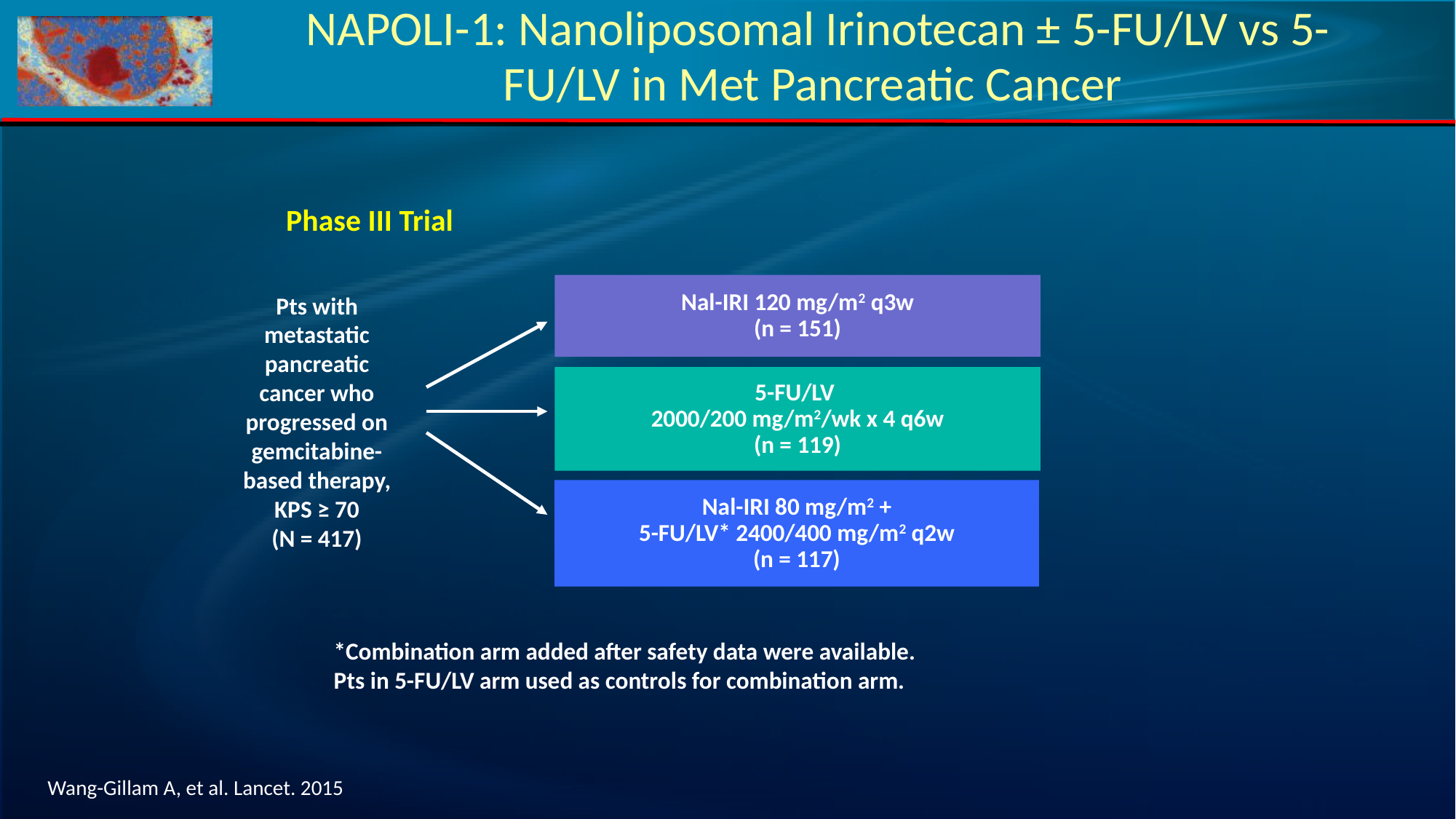

# NAPOLI-1: Nanoliposomal Irinotecan ± 5-FU/LV vs 5-FU/LV in Met Pancreatic Cancer
Phase III Trial
Nal-IRI 120 mg/m2 q3w
(n = 151)
Pts with metastatic pancreatic cancer who progressed on gemcitabine-based therapy, KPS ≥ 70
(N = 417)
5-FU/LV
2000/200 mg/m2/wk x 4 q6w
(n = 119)
Nal-IRI 80 mg/m2 +
5-FU/LV* 2400/400 mg/m2 q2w
(n = 117)
*Combination arm added after safety data were available.
Pts in 5-FU/LV arm used as controls for combination arm.
Wang-Gillam A, et al. Lancet. 2015